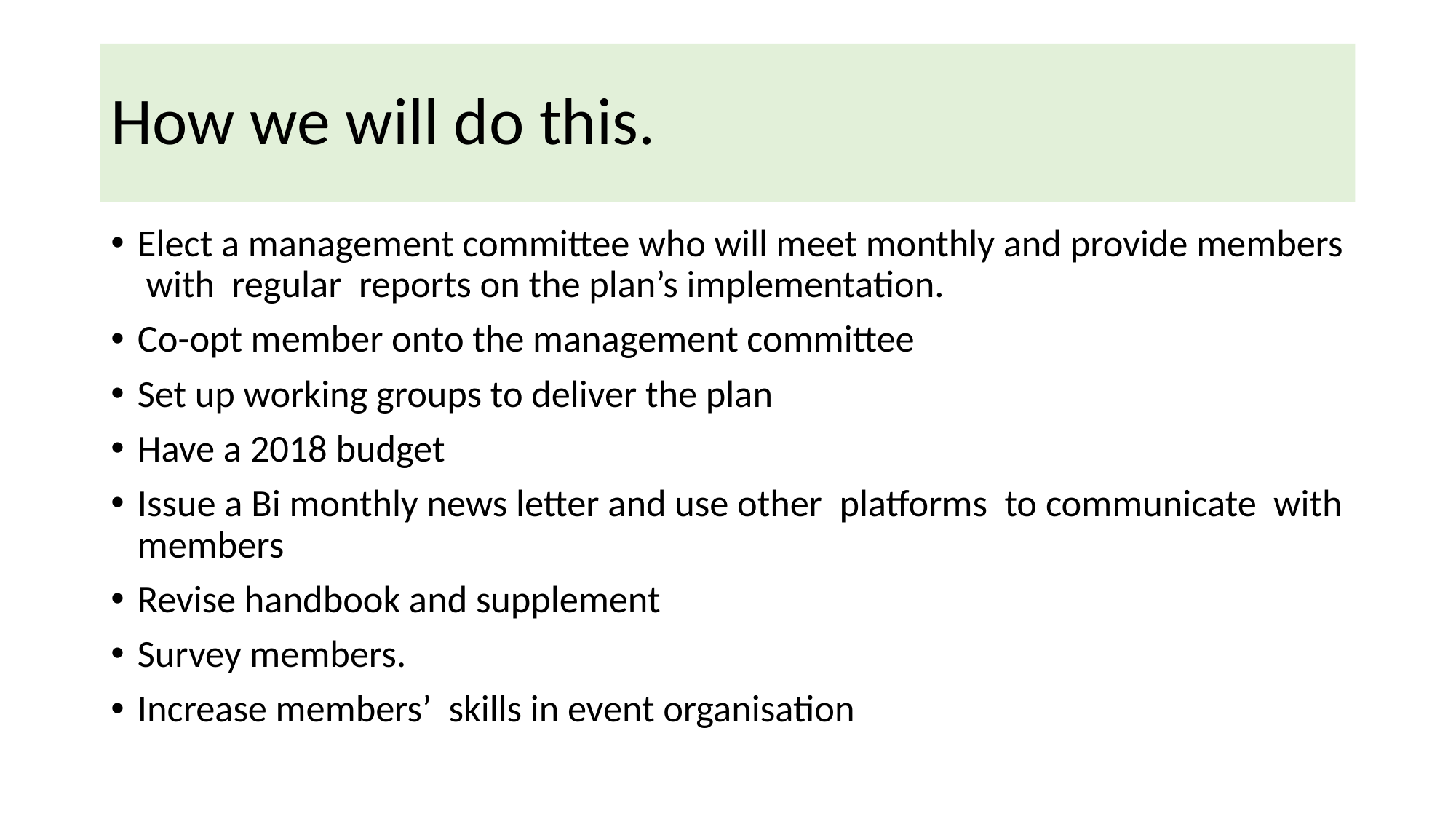

# How we will do this.
Elect a management committee who will meet monthly and provide members  with  regular  reports on the plan’s implementation.
Co-opt member onto the management committee
Set up working groups to deliver the plan
Have a 2018 budget
Issue a Bi monthly news letter and use other  platforms  to communicate  with members
Revise handbook and supplement
Survey members.
Increase members’  skills in event organisation